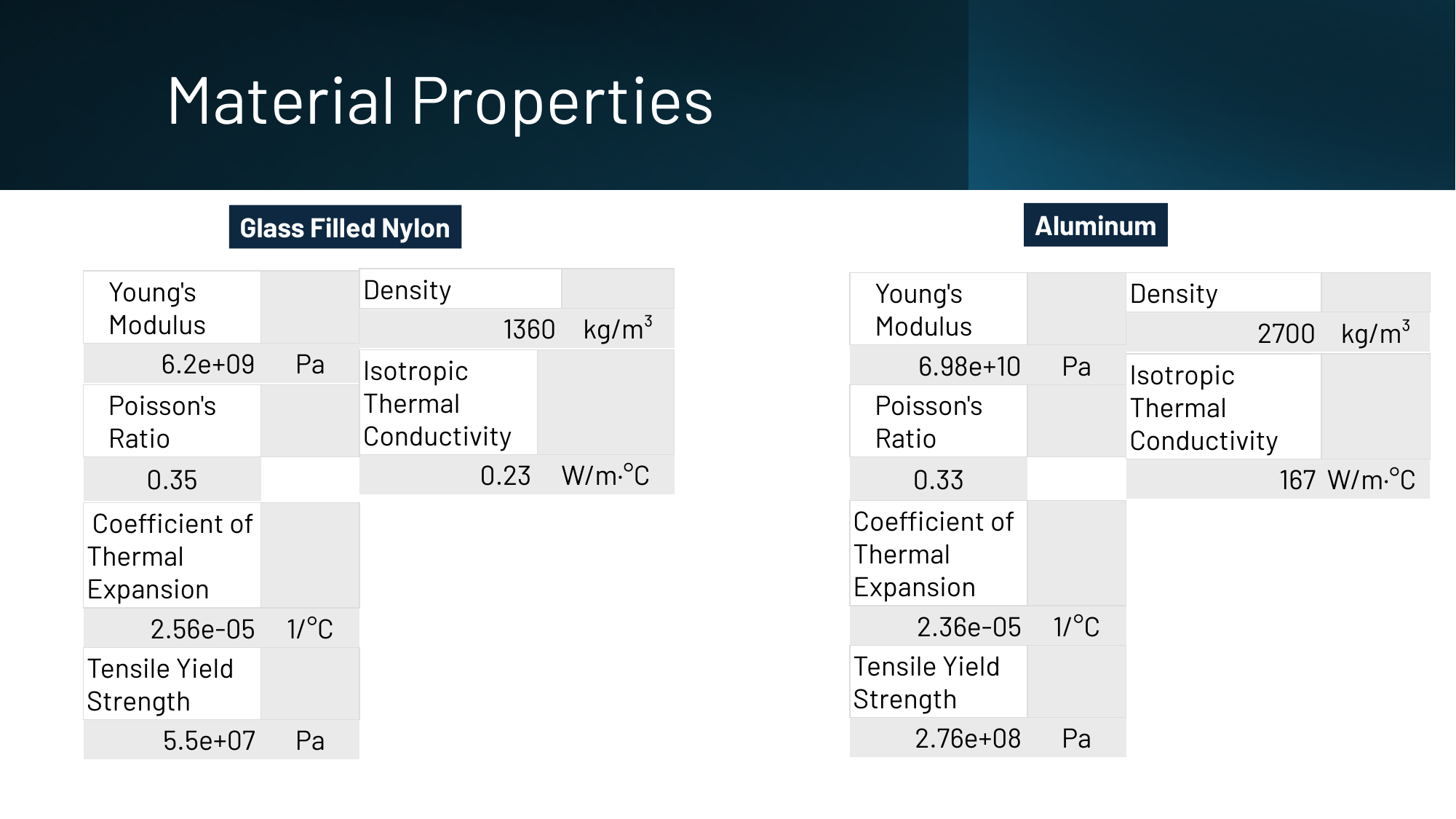

# Material Properties
Aluminum
Glass Filled Nylon
| Density |  |
| --- | --- |
| 1360 | kg/m³ |
| Young's Modulus |  |
| --- | --- |
| 6.2e+09 | Pa |
| Young's Modulus |  |
| --- | --- |
| 6.98e+10 | Pa |
| Density |  |
| --- | --- |
| 2700 | kg/m³ |
| Isotropic Thermal Conductivity |  |
| --- | --- |
| 0.23 | W/m·°C |
| Isotropic Thermal Conductivity |  |
| --- | --- |
| 167 | W/m·°C |
| Poisson's Ratio |  |
| --- | --- |
| 0.33 |  |
| Poisson's Ratio |  |
| --- | --- |
| 0.35 |  |
| Coefficient of Thermal Expansion |  |
| --- | --- |
| 2.36e-05 | 1/°C |
| Coefficient of Thermal Expansion |  |
| --- | --- |
| 2.56e-05 | 1/°C |
| Tensile Yield Strength |  |
| --- | --- |
| 2.76e+08 | Pa |
| Tensile Yield Strength |  |
| --- | --- |
| 5.5e+07 | Pa |